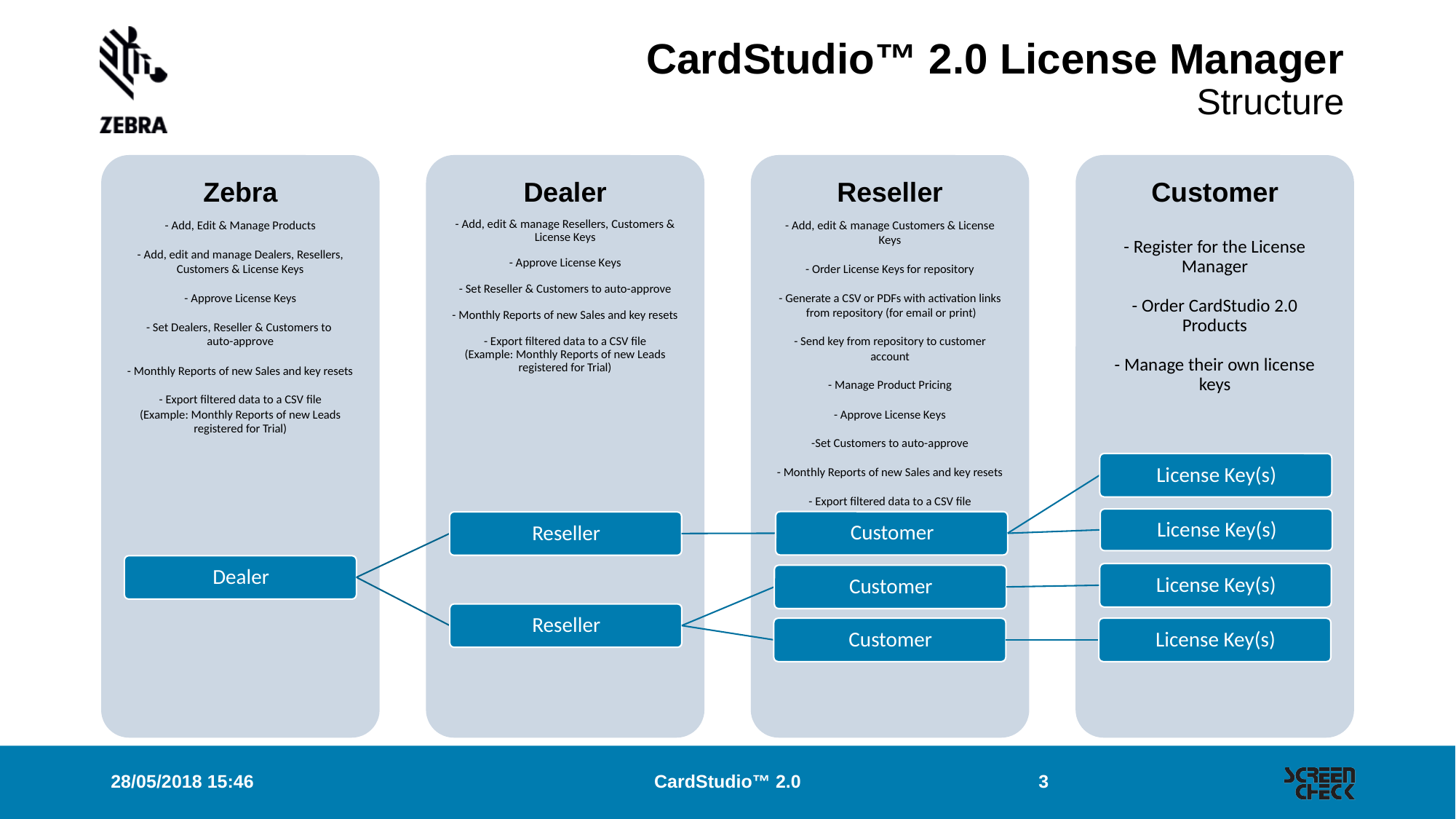

# CardStudio™ 2.0 License Manager Structure
Customer
- Register for the License Manager
- Order CardStudio 2.0 Products
- Manage their own license keys
Reseller
- Add, edit & manage Customers & License Keys
- Order License Keys for repository
- Generate a CSV or PDFs with activation links
 from repository (for email or print)
- Send key from repository to customer account
- Manage Product Pricing
- Approve License Keys
-Set Customers to auto-approve
- Monthly Reports of new Sales and key resets
- Export filtered data to a CSV file
(Example: Monthly Reports of new Leads registered for Trial)
Dealer
- Add, edit & manage Resellers, Customers & License Keys
- Approve License Keys
- Set Reseller & Customers to auto-approve
- Monthly Reports of new Sales and key resets
- Export filtered data to a CSV file
(Example: Monthly Reports of new Leads registered for Trial)
Zebra
- Add, Edit & Manage Products
- Add, edit and manage Dealers, Resellers, Customers & License Keys
- Approve License Keys
- Set Dealers, Reseller & Customers to
auto-approve
- Monthly Reports of new Sales and key resets
- Export filtered data to a CSV file
(Example: Monthly Reports of new Leads registered for Trial)

Dealer

Reseller

Customer

License Key(s)

Customer

License Key(s)

Reseller

Customer

License Key(s)

License Key(s)
28/05/2018 15:46
CardStudio™ 2.0
3